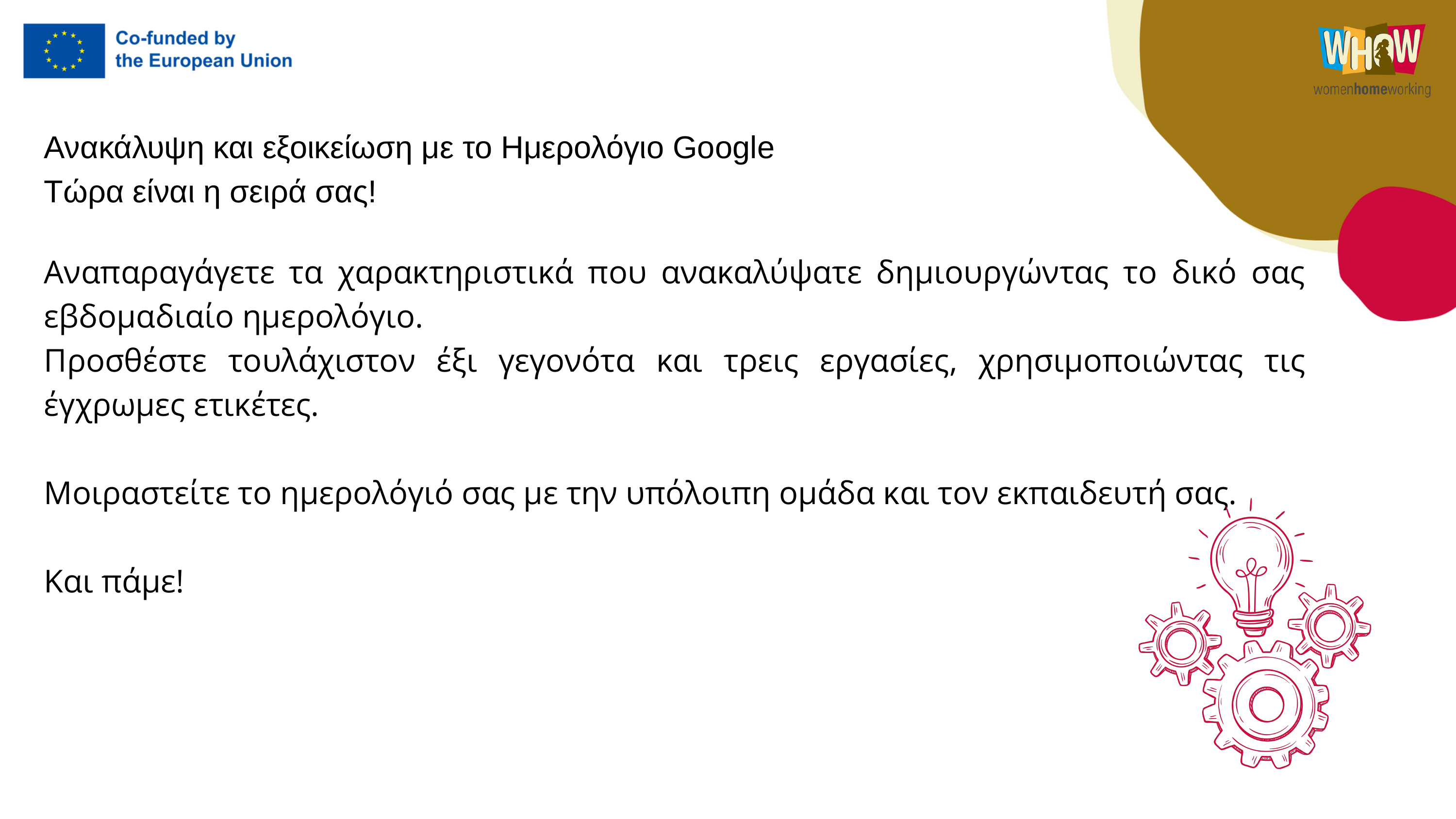

Ανακάλυψη και εξοικείωση με το Ημερολόγιο Google
Τώρα είναι η σειρά σας!
Αναπαραγάγετε τα χαρακτηριστικά που ανακαλύψατε δημιουργώντας το δικό σας εβδομαδιαίο ημερολόγιο.
Προσθέστε τουλάχιστον έξι γεγονότα και τρεις εργασίες, χρησιμοποιώντας τις έγχρωμες ετικέτες.

Μοιραστείτε το ημερολόγιό σας με την υπόλοιπη ομάδα και τον εκπαιδευτή σας.

Και πάμε!